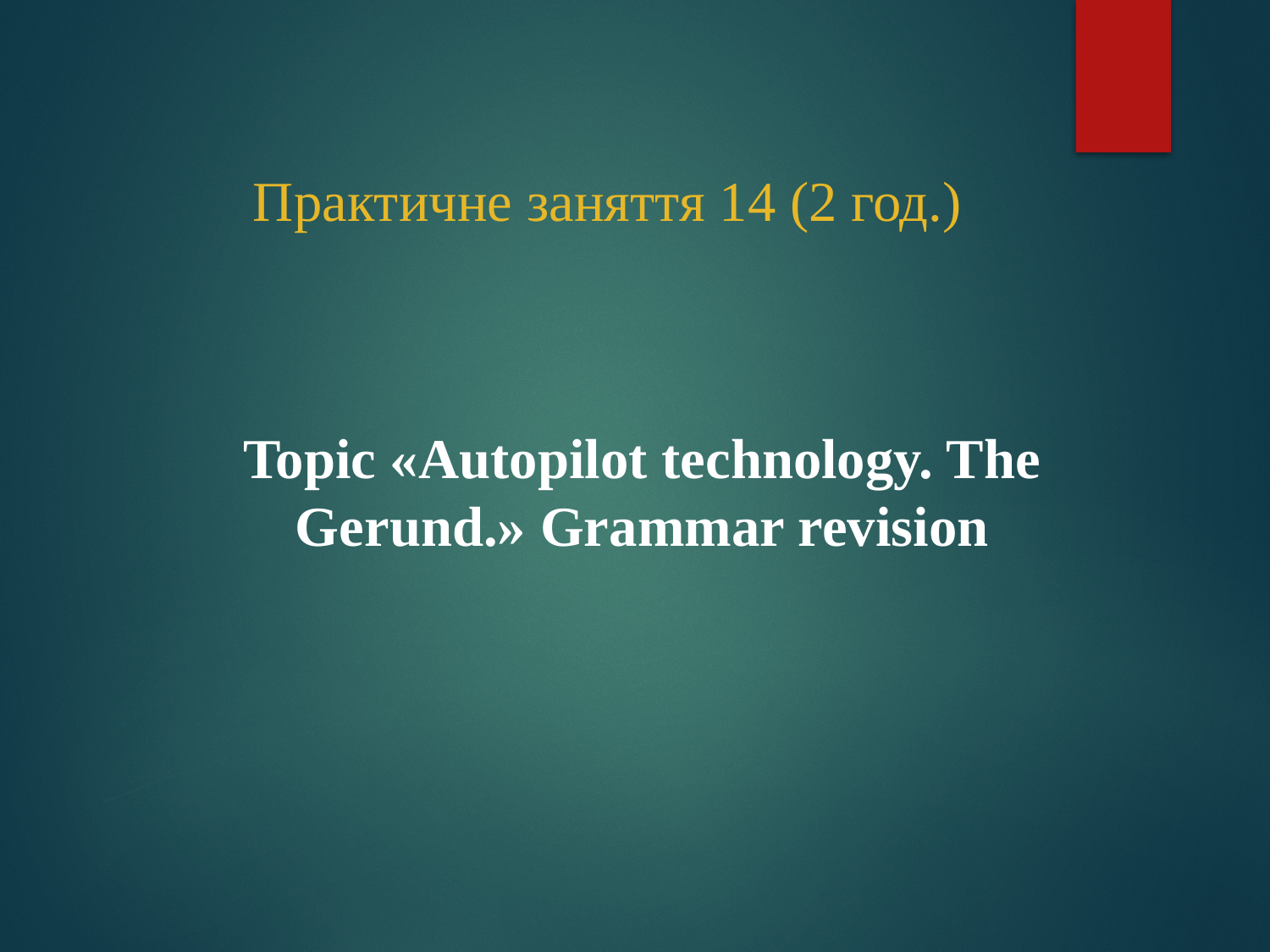

# Практичне заняття 14 (2 год.)
Topic «Аutopilot technology. The Gerund.» Grammar revision